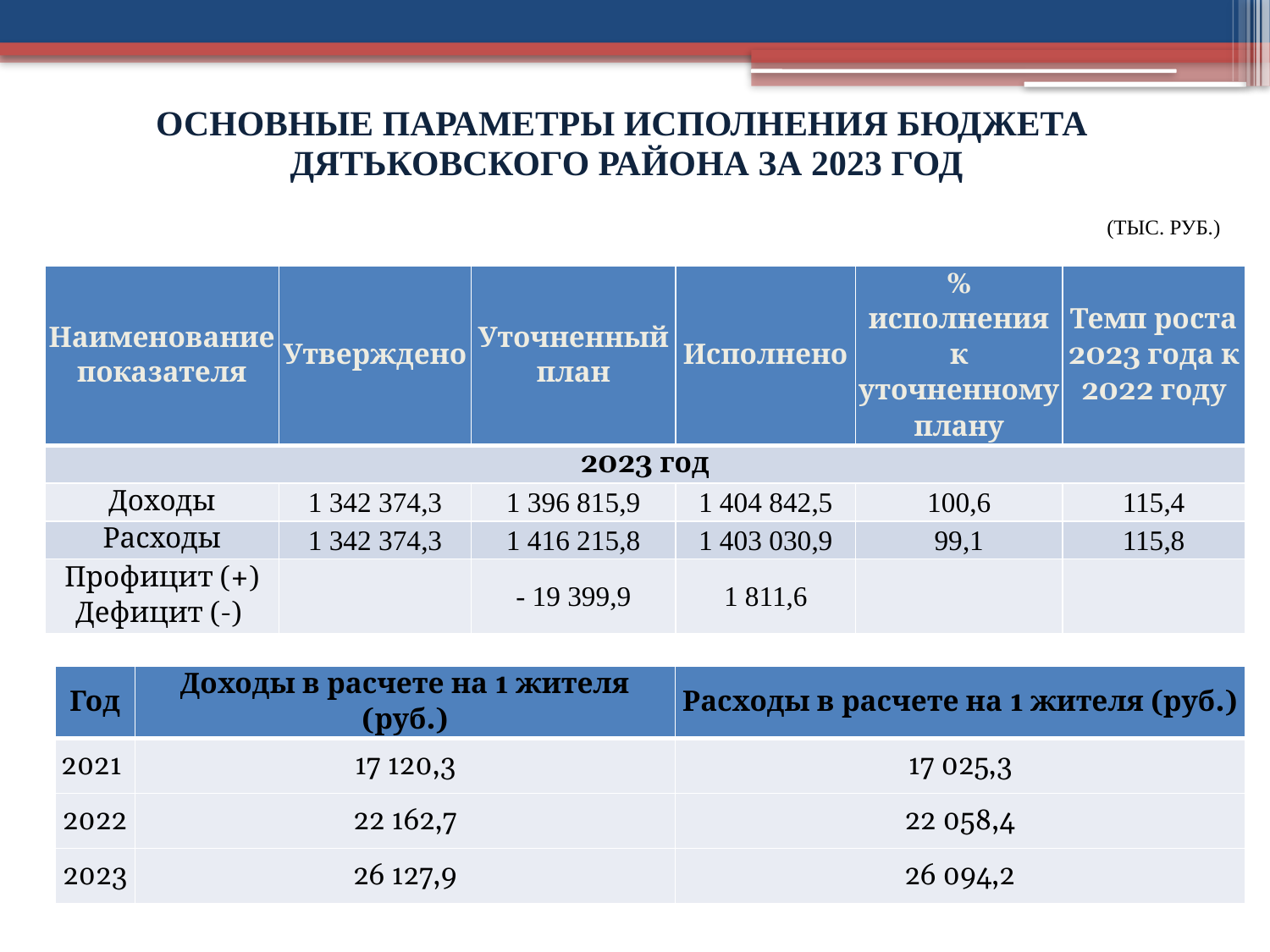

# ОСНОВНЫЕ ПАРАМЕТРЫ ИСПОЛНЕНИЯ БЮДЖЕТА ДЯТЬКОВСКОГО РАЙОНА ЗА 2023 ГОД
(ТЫС. РУБ.)
| Наименование показателя | Утверждено | Уточненный план | Исполнено | % исполнения к уточненному плану | Темп роста 2023 года к 2022 году |
| --- | --- | --- | --- | --- | --- |
| 2023 год |  |  |  |  |  |
| Доходы | 1 342 374,3 | 1 396 815,9 | 1 404 842,5 | 100,6 | 115,4 |
| Расходы | 1 342 374,3 | 1 416 215,8 | 1 403 030,9 | 99,1 | 115,8 |
| Профицит (+) Дефицит (-) |  | - 19 399,9 | 1 811,6 |  |  |
| Год | Доходы в расчете на 1 жителя (руб.) | Расходы в расчете на 1 жителя (руб.) |
| --- | --- | --- |
| 2021 | 17 120,3 | 17 025,3 |
| 2022 | 22 162,7 | 22 058,4 |
| 2023 | 26 127,9 | 26 094,2 |